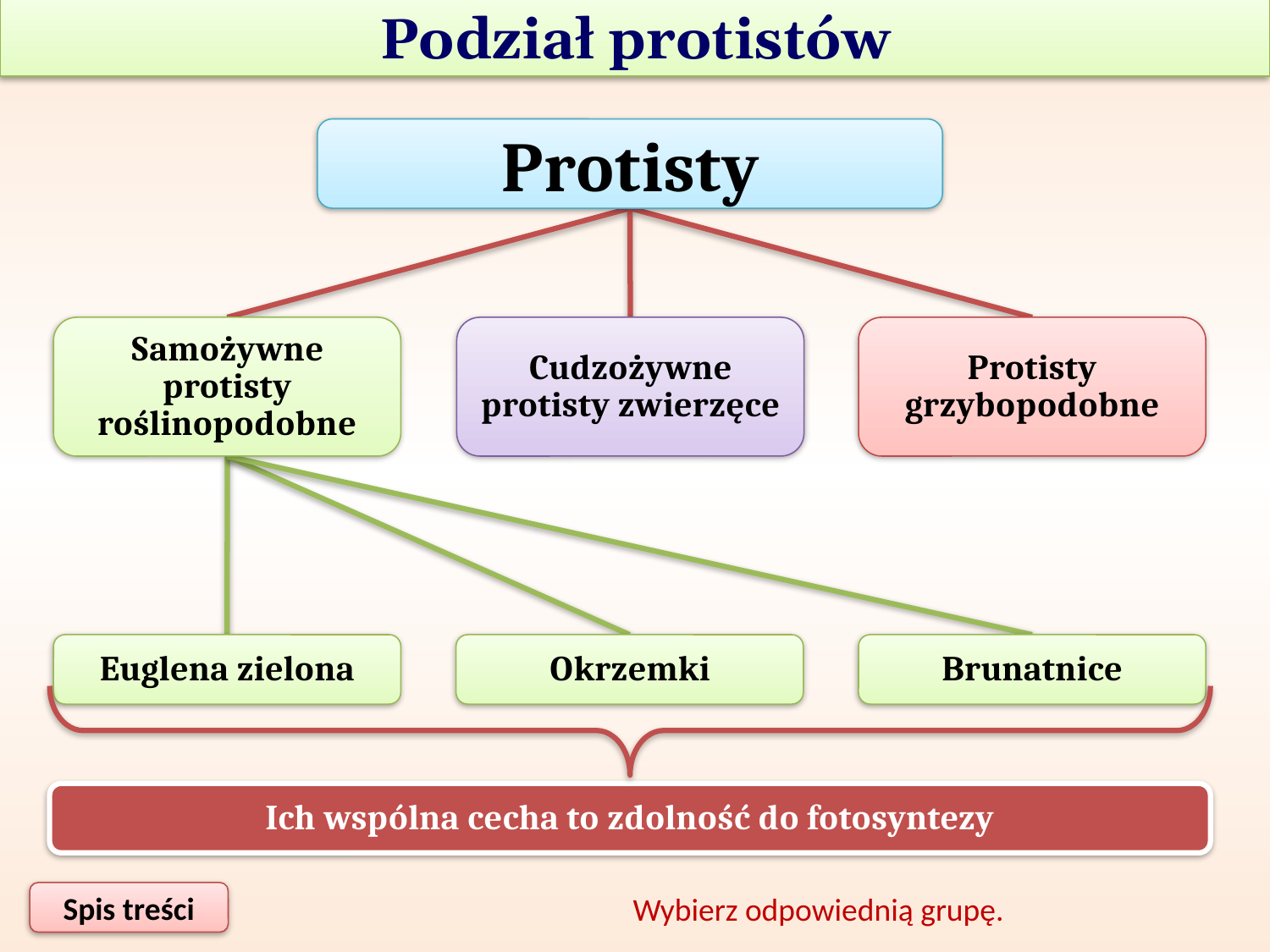

Podział protistów
Protisty

Samożywne protisty roślinopodobne
Cudzożywne protisty zwierzęce
Protisty grzybopodobne
Euglena zielona
Okrzemki
Brunatnice
Ich wspólna cecha to zdolność do fotosyntezy
Spis treści
Wybierz odpowiednią grupę.